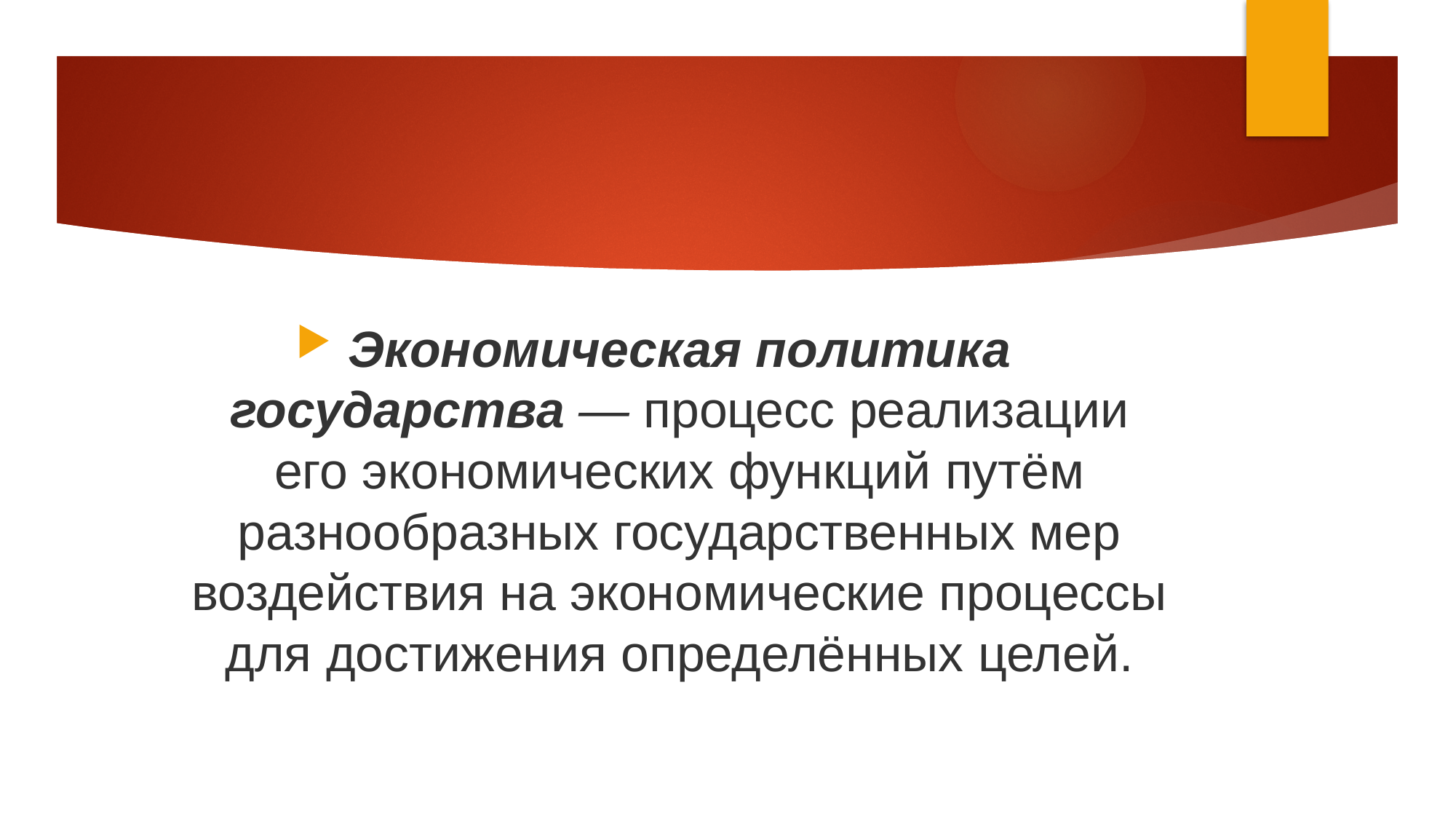

Экономическая политика государства — процесс реализации его экономических функций путём разнообразных государственных мер воздействия на экономические процессы для достижения определённых целей.